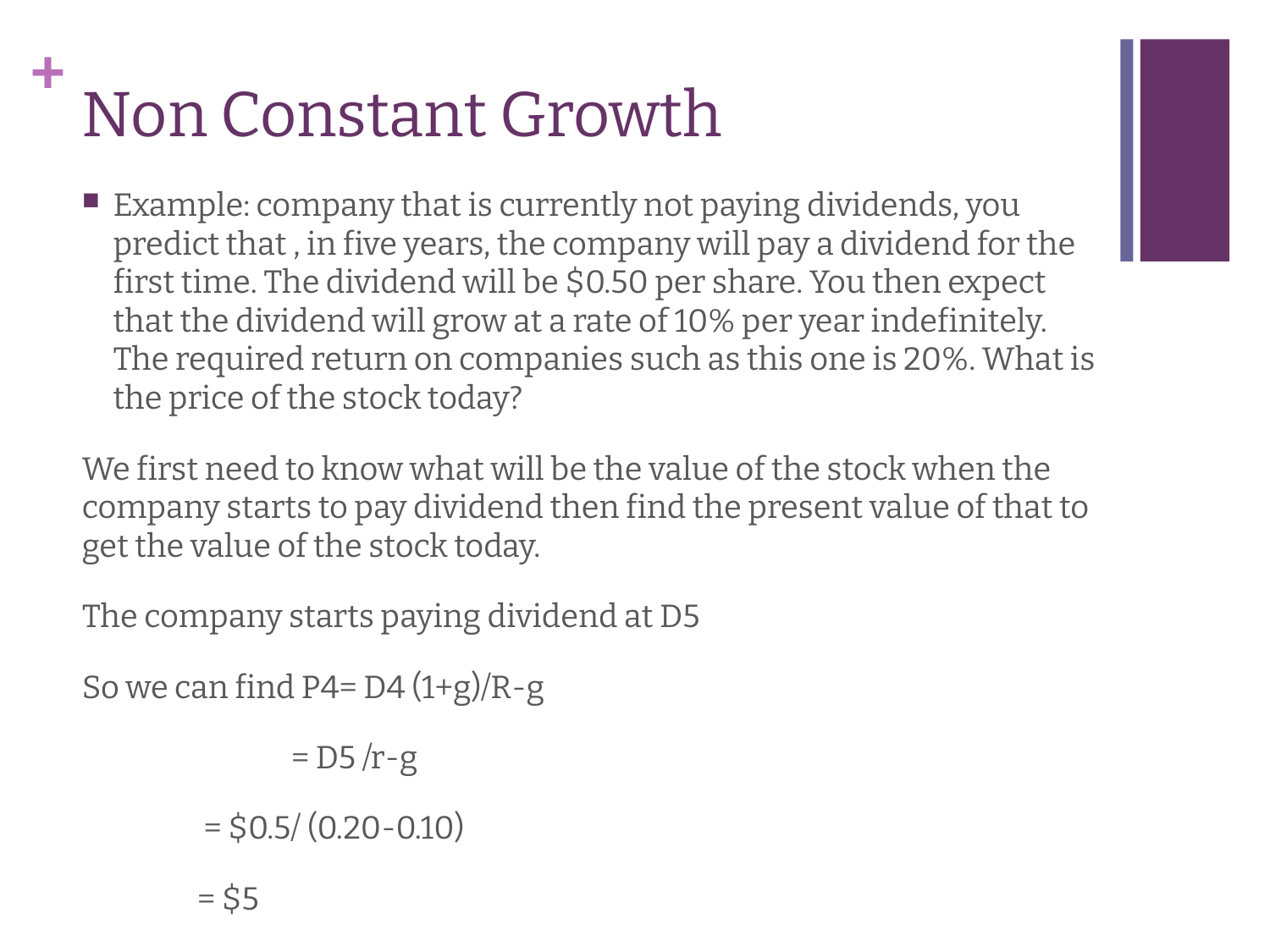

# Non Constant Growth
Example: company that is currently not paying dividends, you predict that , in five years, the company will pay a dividend for the first time. The dividend will be $0.50 per share. You then expect that the dividend will grow at a rate of 10% per year indefinitely. The required return on companies such as this one is 20%. What is the price of the stock today?
We first need to know what will be the value of the stock when the company starts to pay dividend then find the present value of that to get the value of the stock today.
The company starts paying dividend at D5
So we can find P4= D4 (1+g)/R-g
                                 = D5 /r-g
 		 = $0.5/ (0.20-0.10)
		= $5